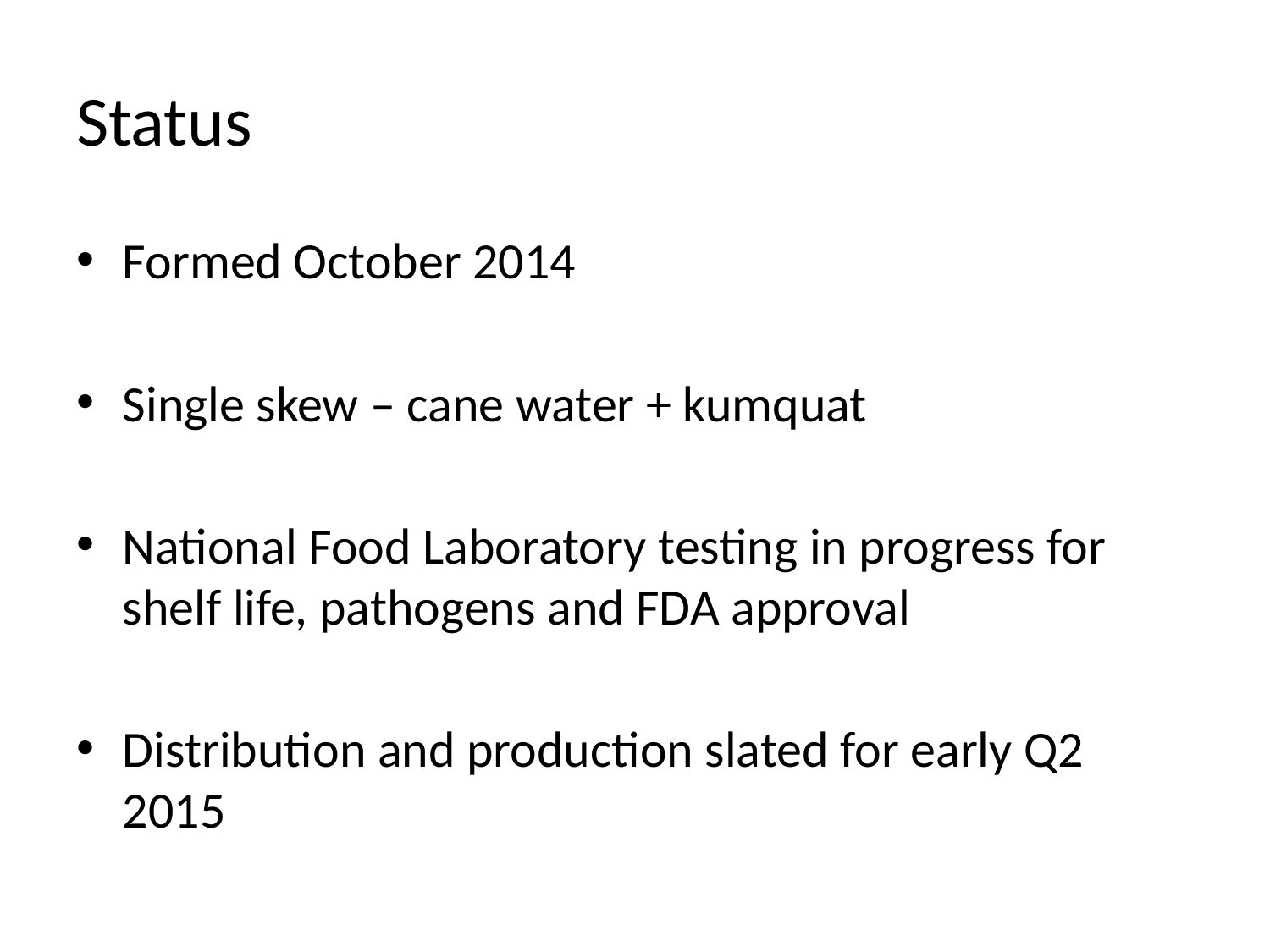

# Status
Formed October 2014

Single skew – cane water + kumquat

National Food Laboratory testing in progress for shelf life, pathogens and FDA approval

Distribution and production slated for early Q2 2015